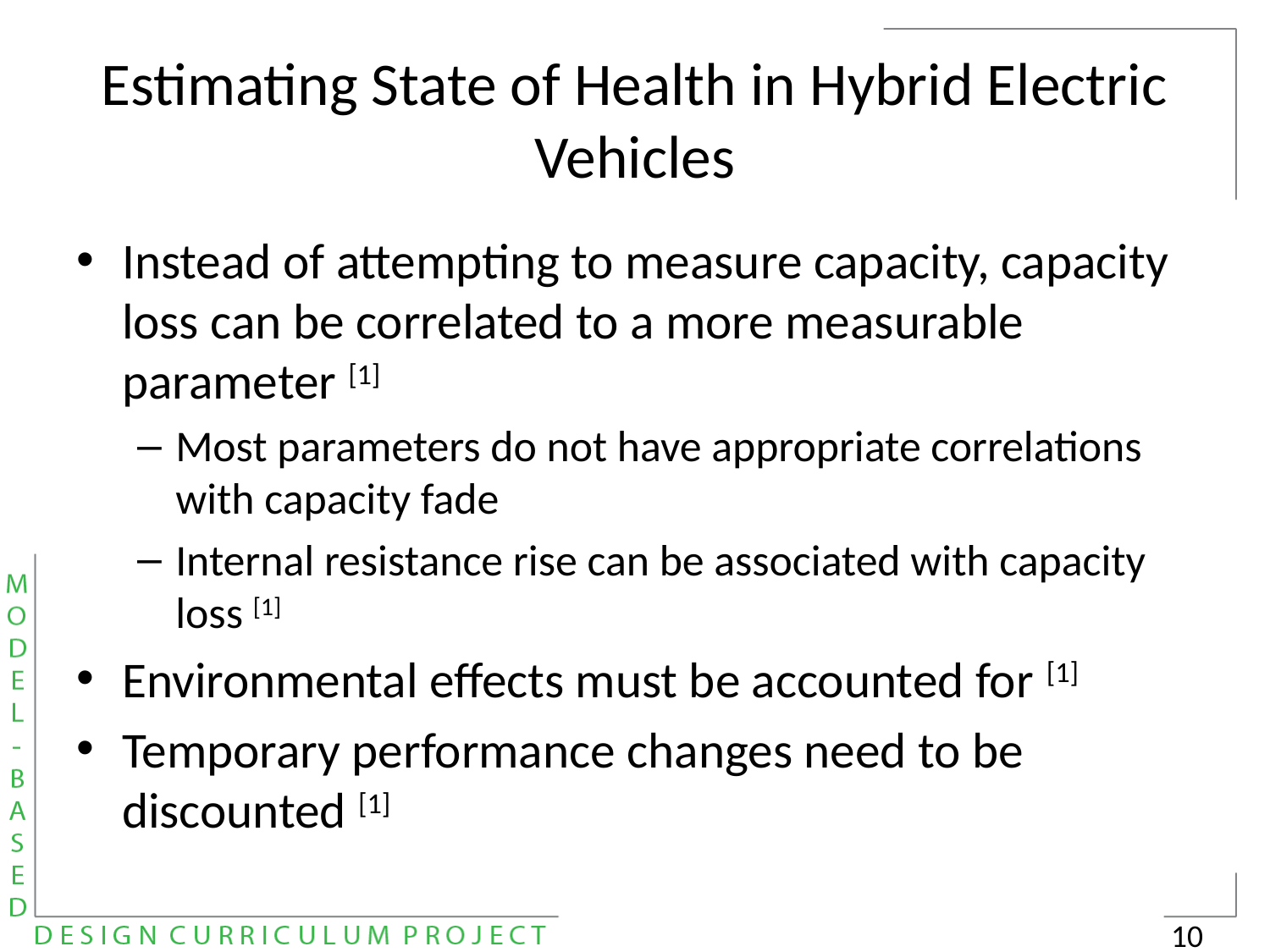

# Estimating State of Health in Hybrid Electric Vehicles
Instead of attempting to measure capacity, capacity loss can be correlated to a more measurable parameter [1]
Most parameters do not have appropriate correlations with capacity fade
Internal resistance rise can be associated with capacity loss [1]
Environmental effects must be accounted for [1]
Temporary performance changes need to be discounted [1]